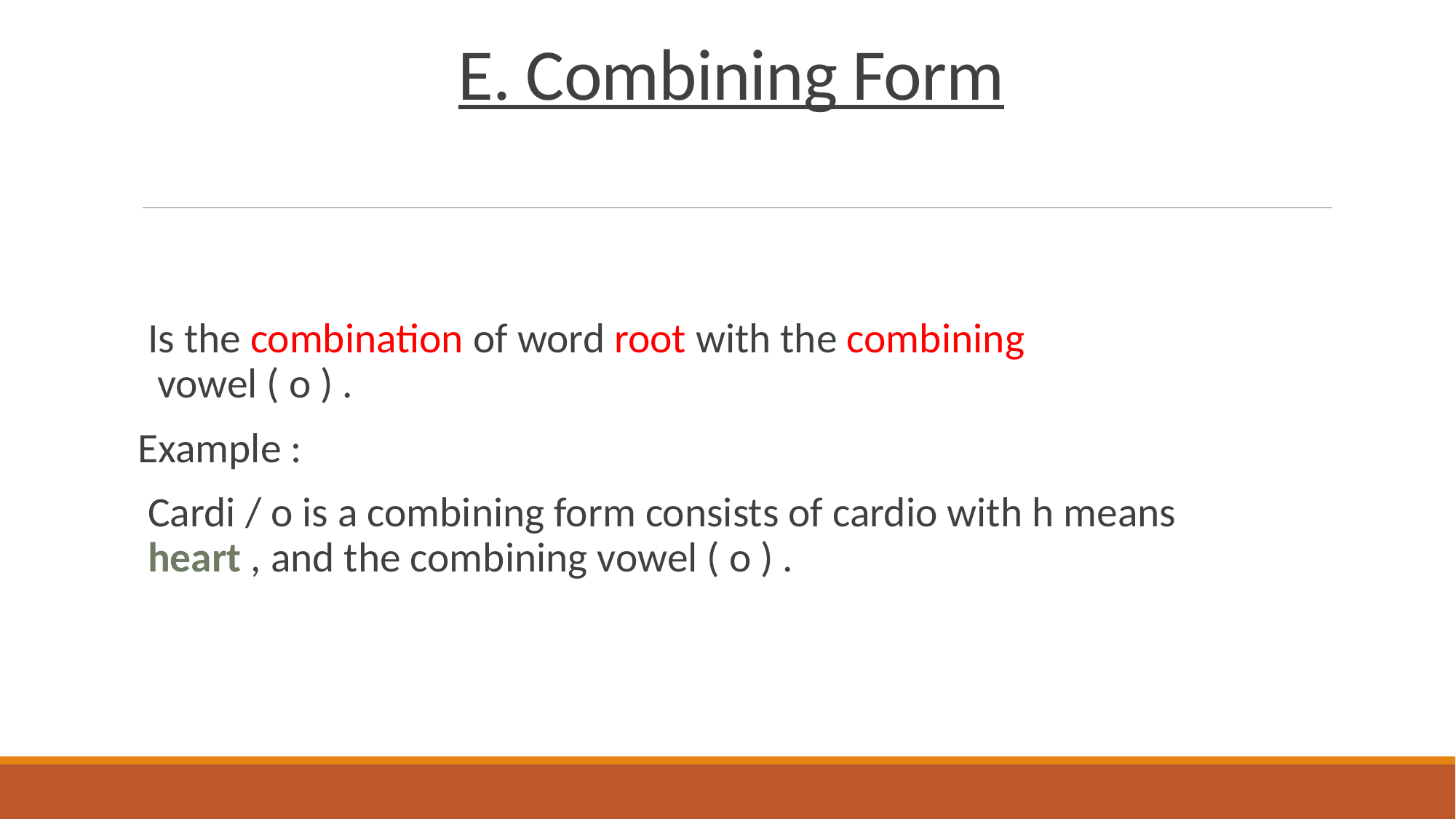

# E. Combining Form
Is the combination of word root with the combining
 vowel ( o ) .
Example :
Cardi / o is a combining form consists of cardio with h means heart , and the combining vowel ( o ) .